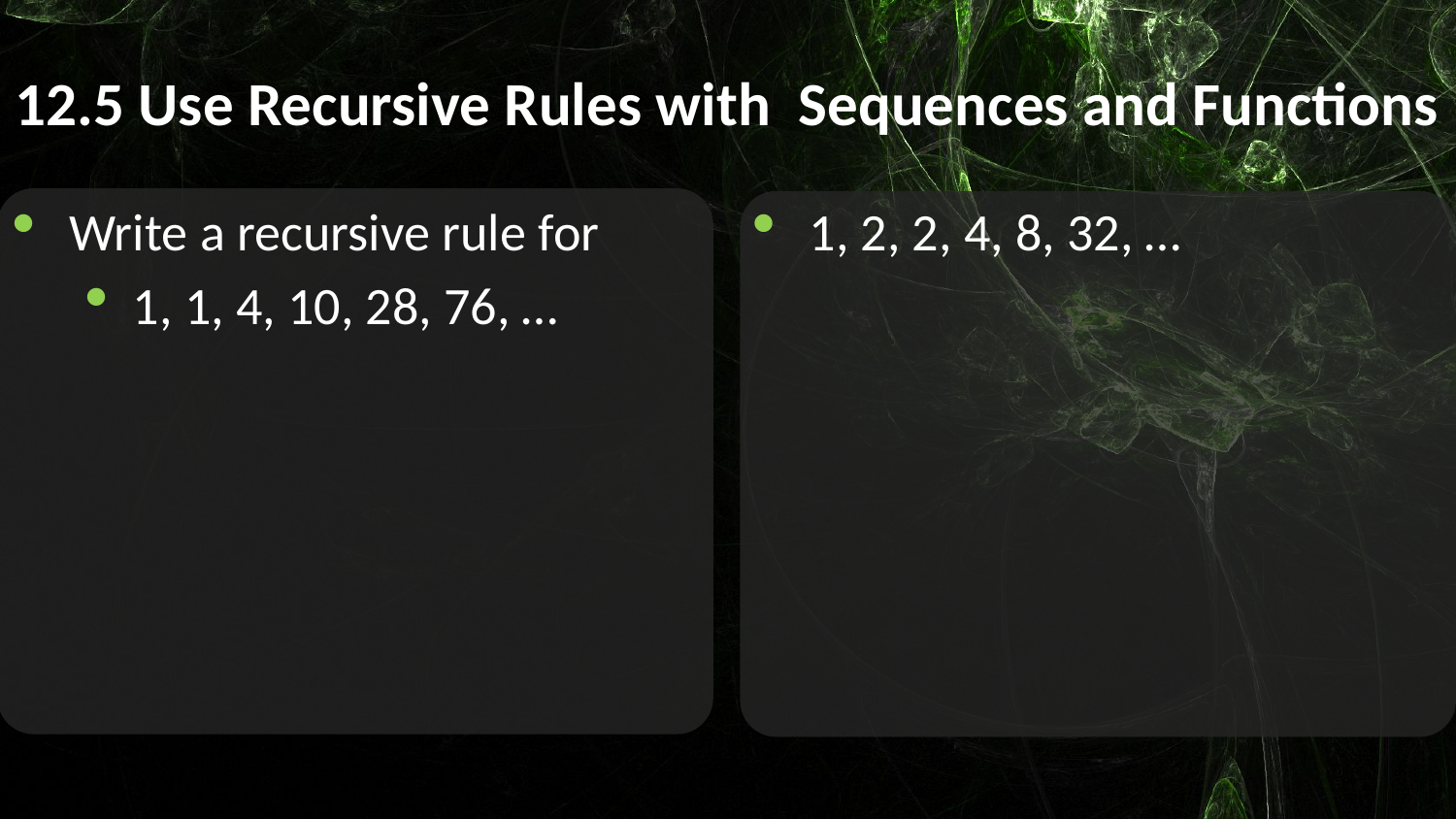

# 12.5 Use Recursive Rules with  Sequences and Functions
Write a recursive rule for
1, 1, 4, 10, 28, 76, …

1, 2, 2, 4, 8, 32, …